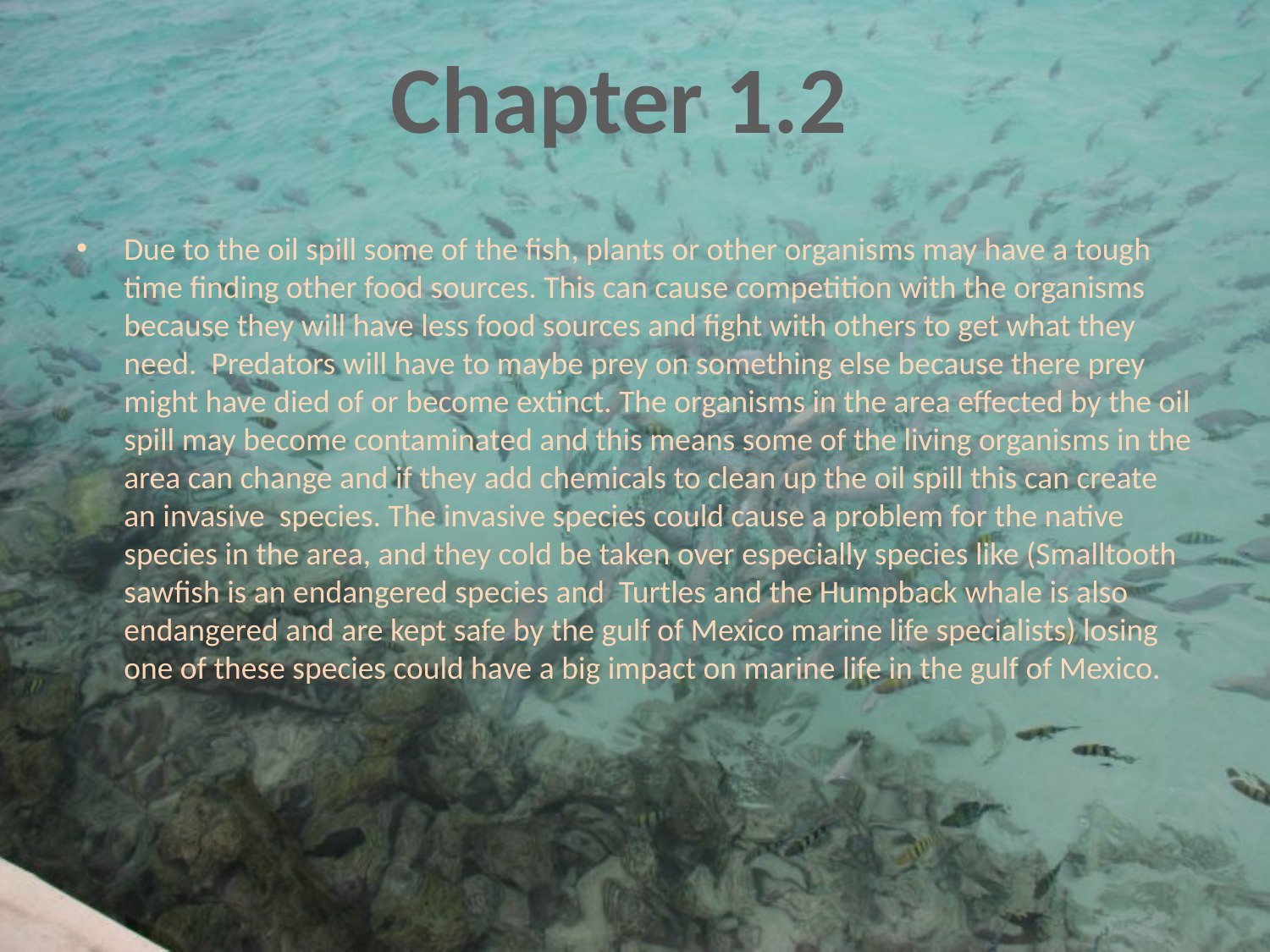

Chapter 1.2
Due to the oil spill some of the fish, plants or other organisms may have a tough time finding other food sources. This can cause competition with the organisms because they will have less food sources and fight with others to get what they need.  Predators will have to maybe prey on something else because there prey might have died of or become extinct. The organisms in the area effected by the oil spill may become contaminated and this means some of the living organisms in the area can change and if they add chemicals to clean up the oil spill this can create an invasive  species. The invasive species could cause a problem for the native species in the area, and they cold be taken over especially species like (Smalltooth  sawfish is an endangered species and  Turtles and the Humpback whale is also endangered and are kept safe by the gulf of Mexico marine life specialists) losing one of these species could have a big impact on marine life in the gulf of Mexico.